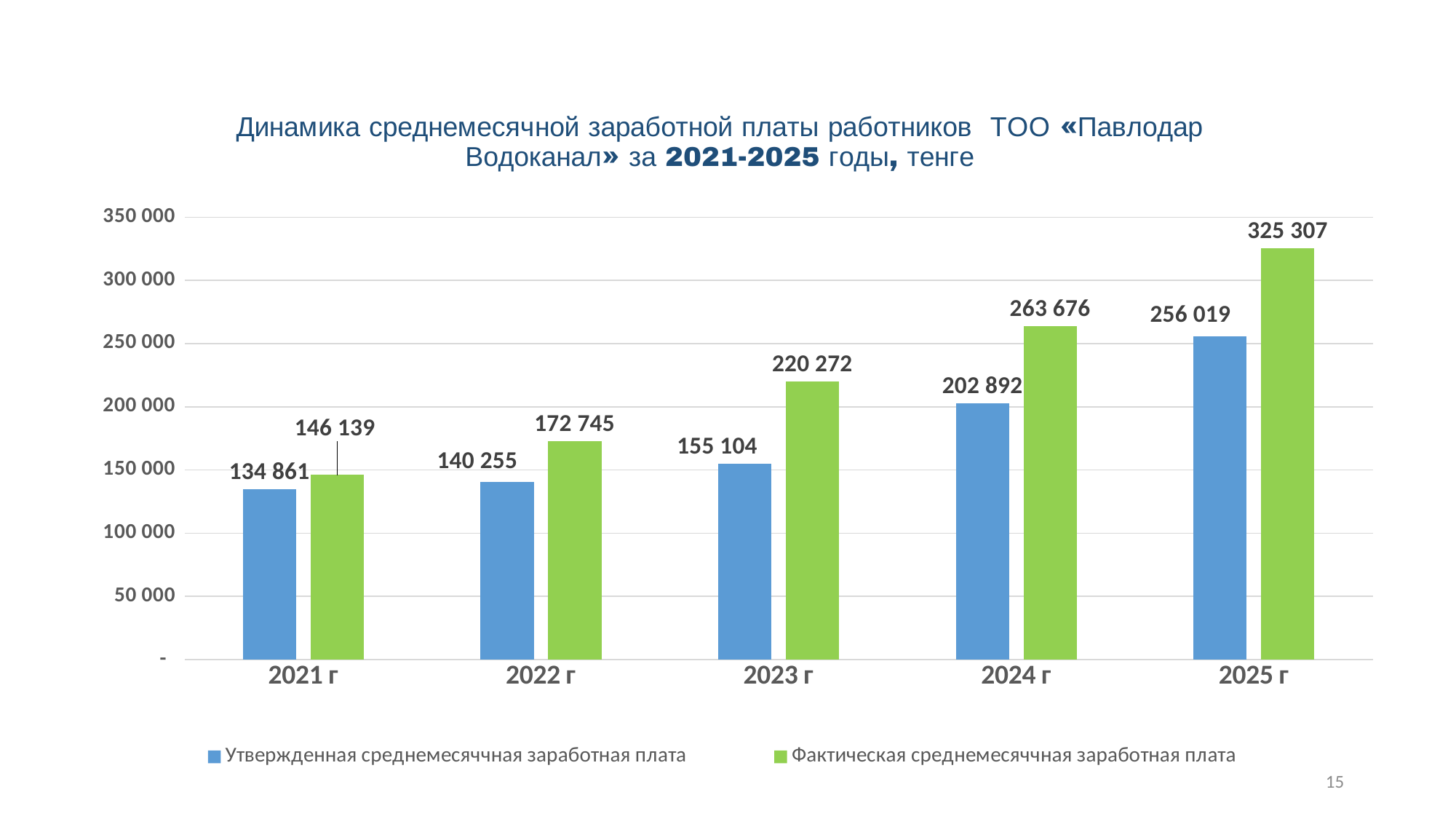

### Chart: Динамика среднемесячной заработной платы работников  ТОО «Павлодар Водоканал» за 2021-2025 годы, тенге

| Category | Утвержденная среднемесяччная заработная плата  | Фактическая среднемесяччная заработная плата  |
|---|---|---|
| 2021 г | 134861.0 | 146139.0 |
| 2022 г | 140255.0 | 172745.0 |
| 2023 г | 155104.0 | 220272.0 |
| 2024 г | 202892.0 | 263676.0 |
| 2025 г | 256019.0 | 325306.51282393053 |
15